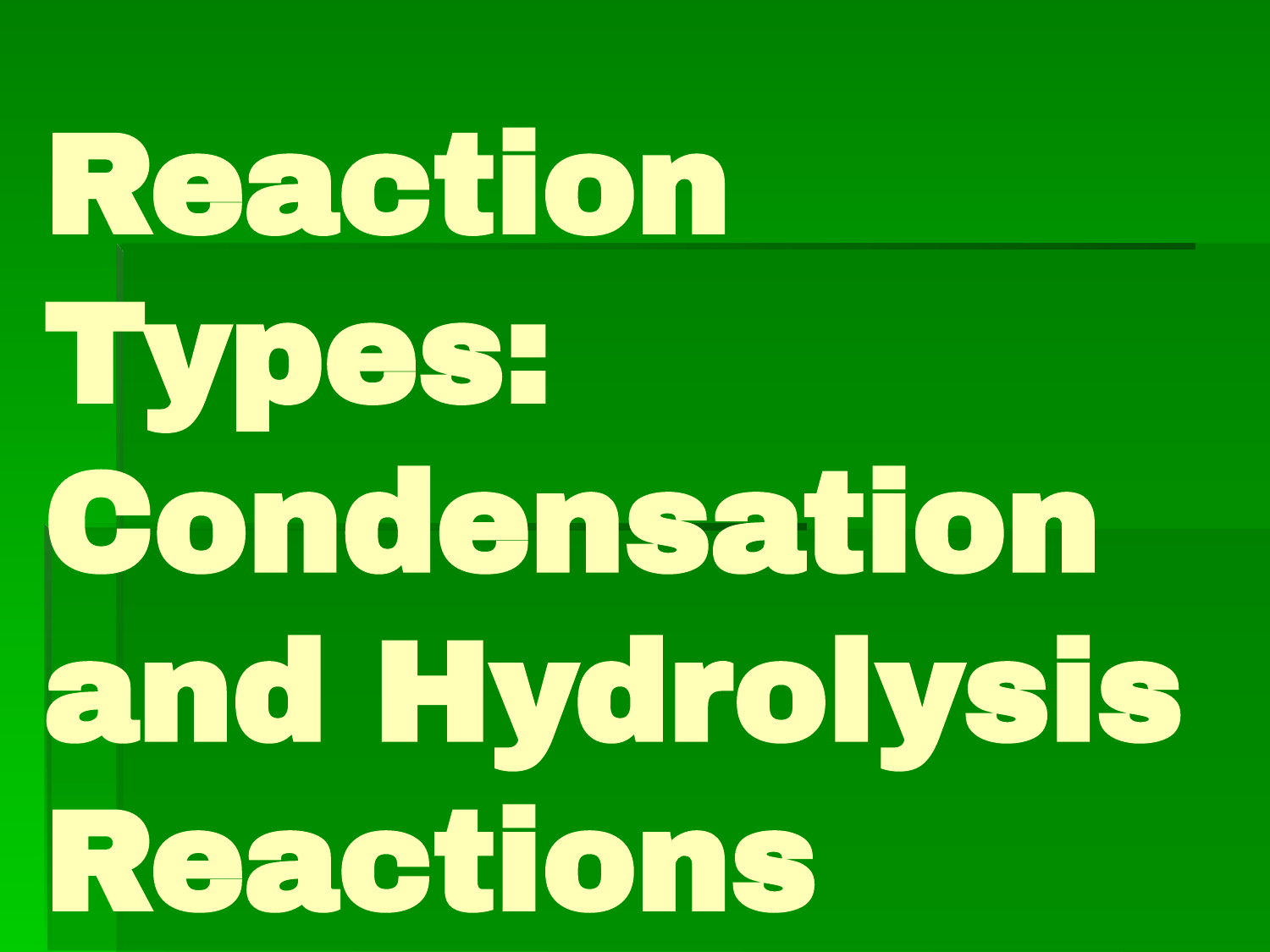

# Reaction Types: Condensation and Hydrolysis Reactions